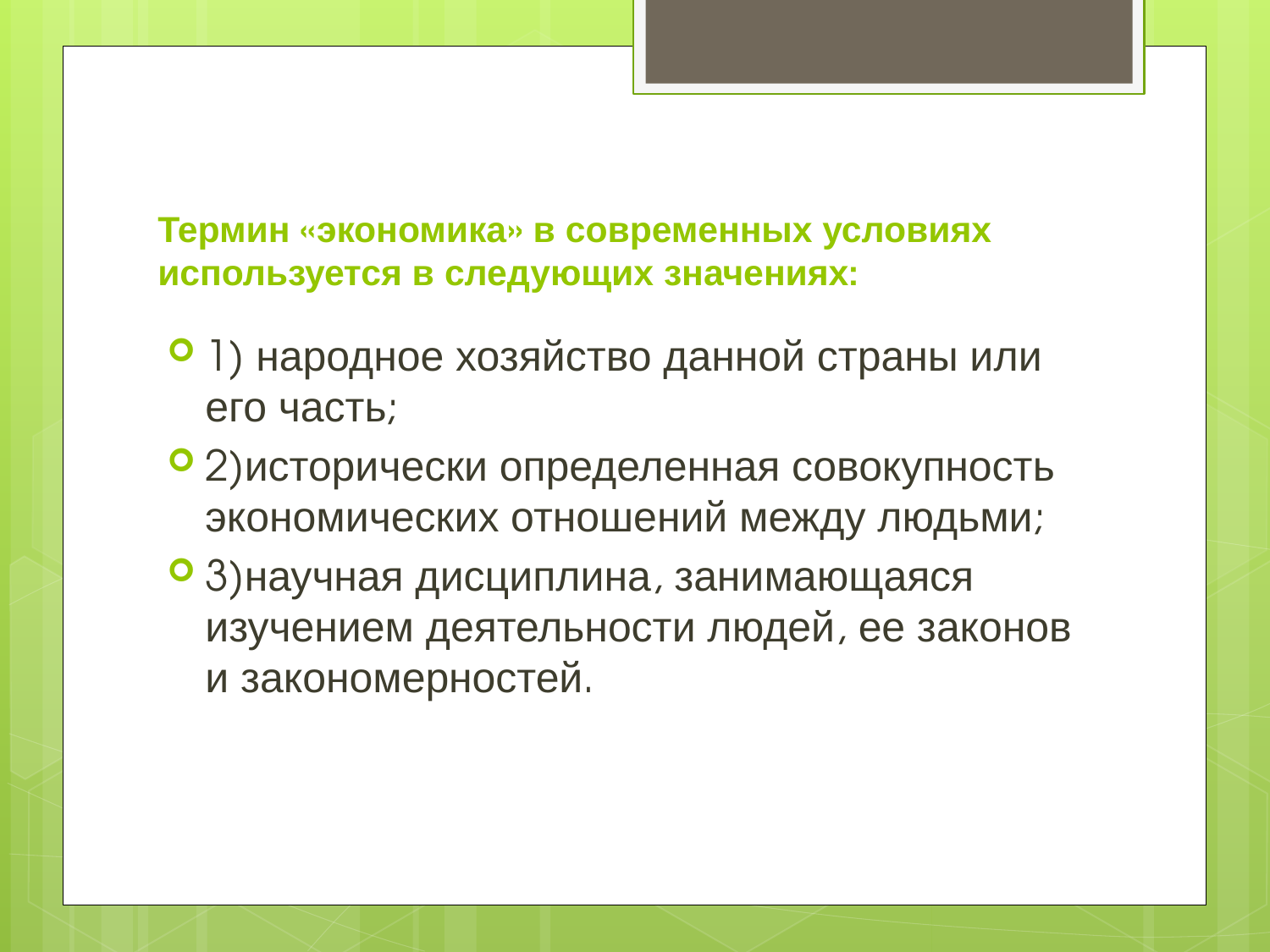

# Термин «экономика» в современных условиях используется в следующих значениях:
1) народное хозяйство данной страны или его часть;
2)исторически определенная совокупность экономических отношений между людьми;
3)научная дисциплина, занимающаяся изучением деятельности людей, ее законов и закономерностей.